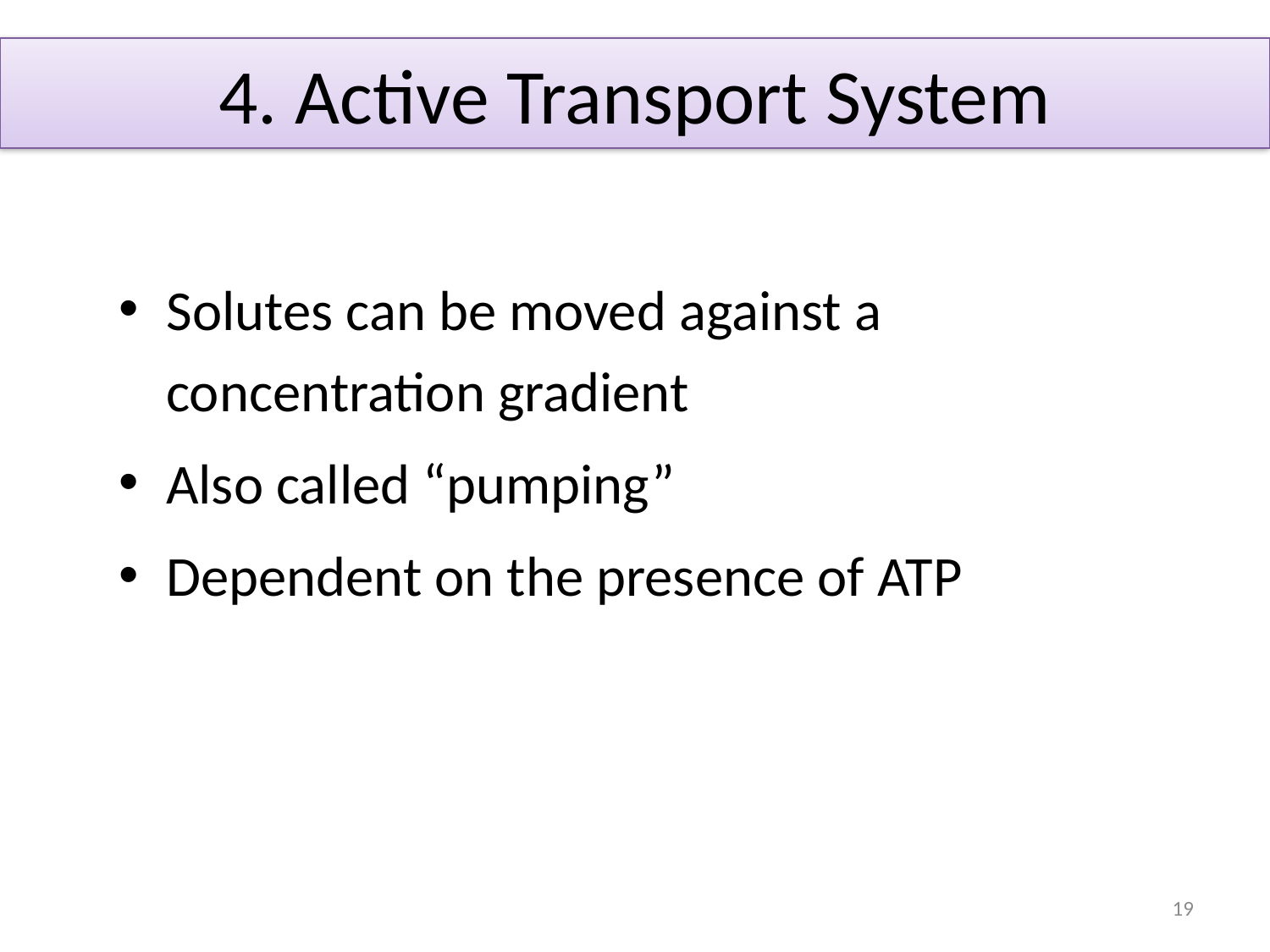

# 4. Active Transport System
Solutes can be moved against a concentration gradient
Also called “pumping”
Dependent on the presence of ATP
19